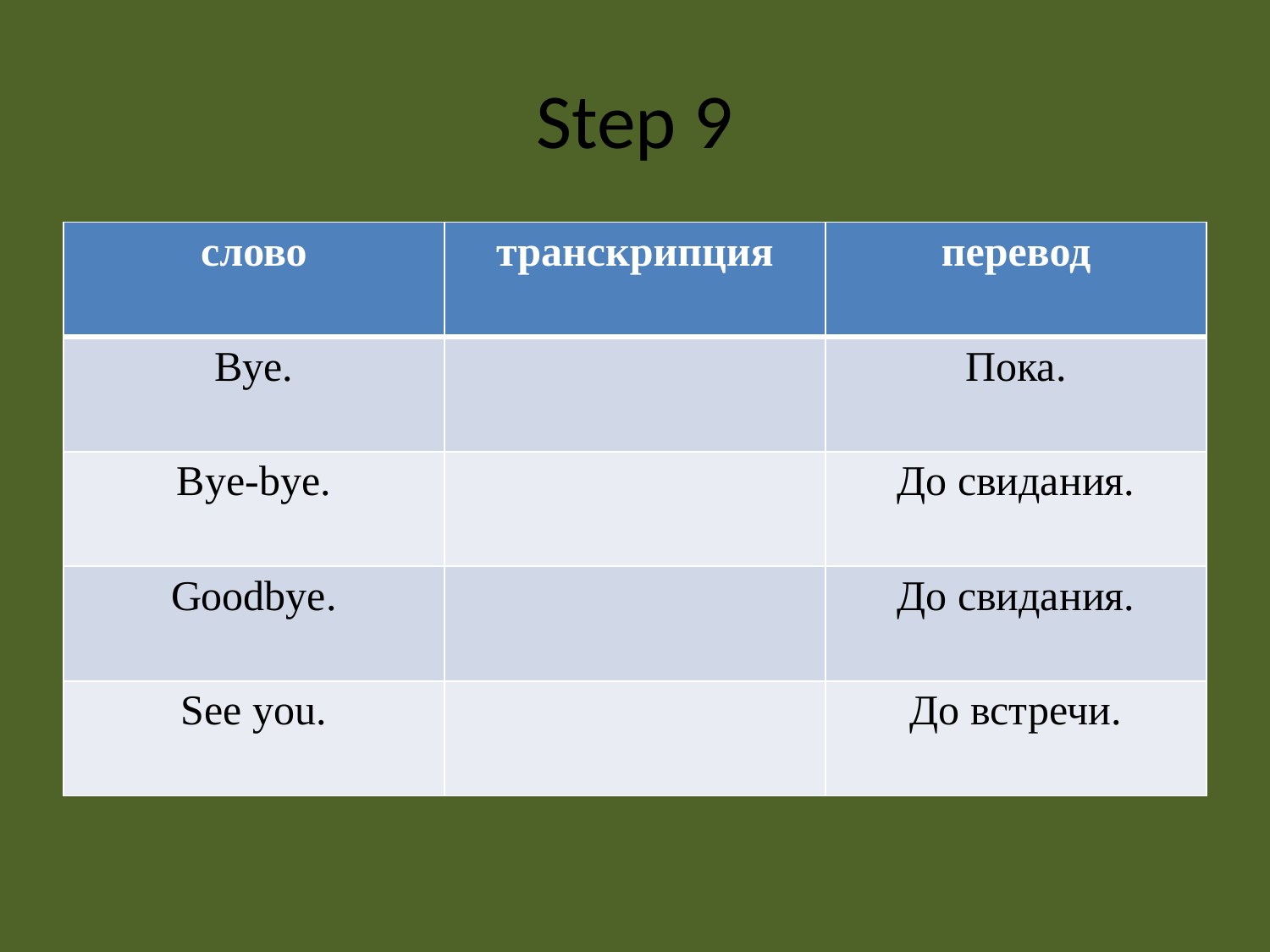

# Step 9
| слово | транскрипция | перевод |
| --- | --- | --- |
| Bye. |  | Пока. |
| Bye-bye. |  | До свидания. |
| Goodbye. |  | До свидания. |
| See you. |  | До встречи. |